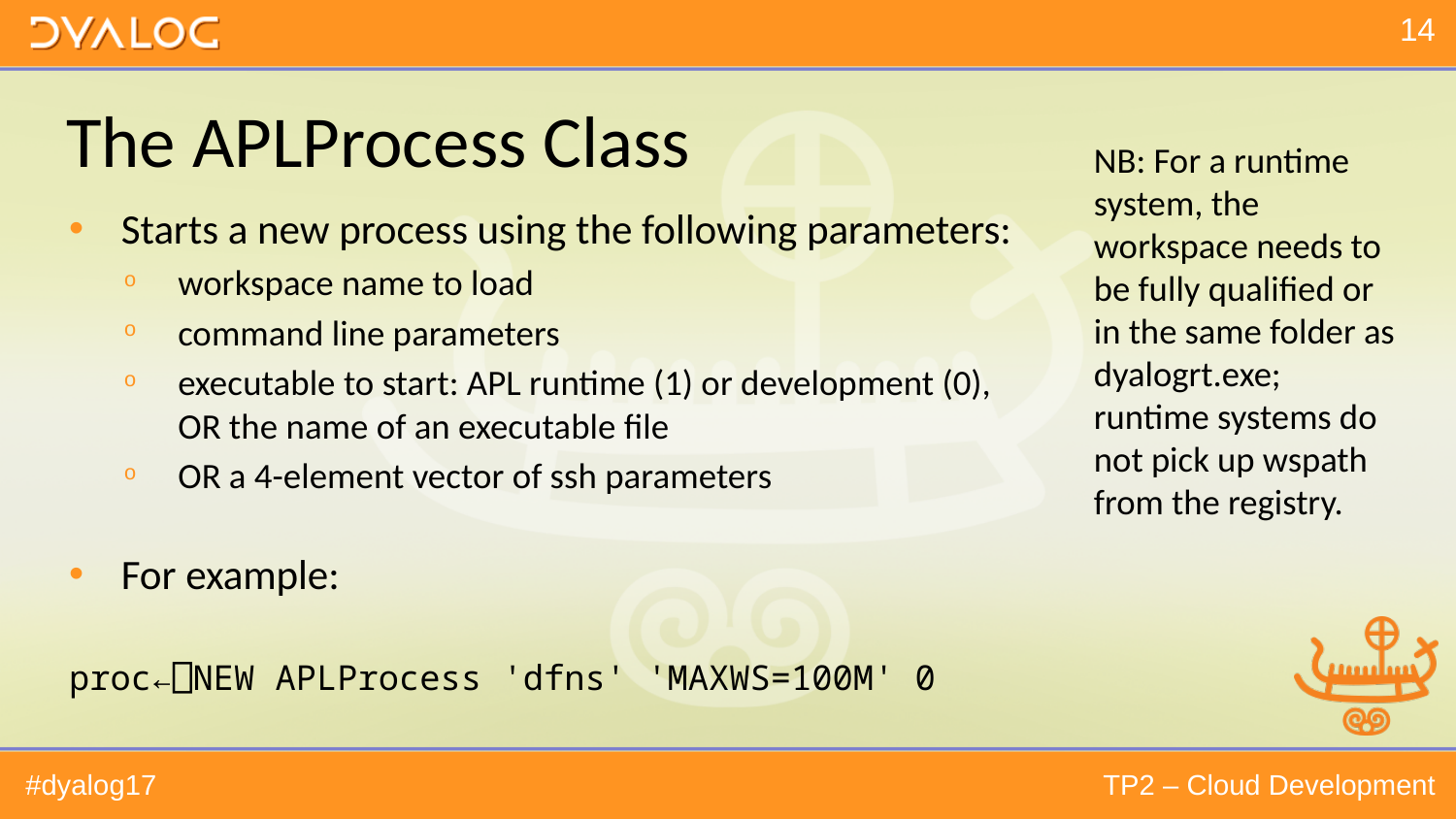

# The APLProcess Class
NB: For a runtime system, the workspace needs to be fully qualified or in the same folder as dyalogrt.exe; runtime systems do not pick up wspath from the registry.

Starts a new process using the following parameters:
workspace name to load
command line parameters
executable to start: APL runtime (1) or development (0), OR the name of an executable file
OR a 4-element vector of ssh parameters
For example:
proc←⎕NEW APLProcess 'dfns' 'MAXWS=100M' 0